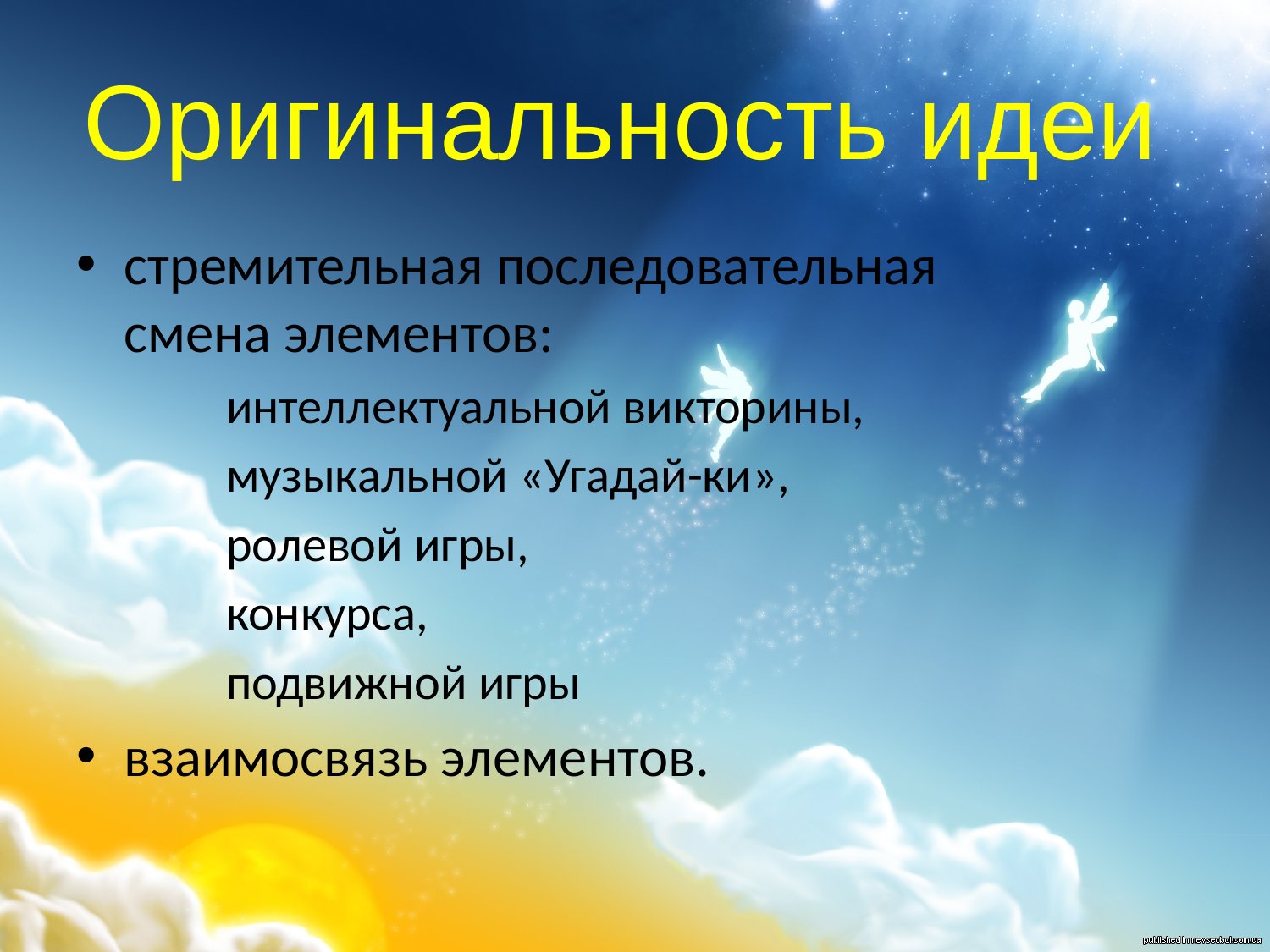

# Оригинальность идеи
стремительная последовательная
смена элементов:
интеллектуальной викторины,
музыкальной «Угадай-ки»,
ролевой игры,
конкурса,
подвижной игры
взаимосвязь элементов.